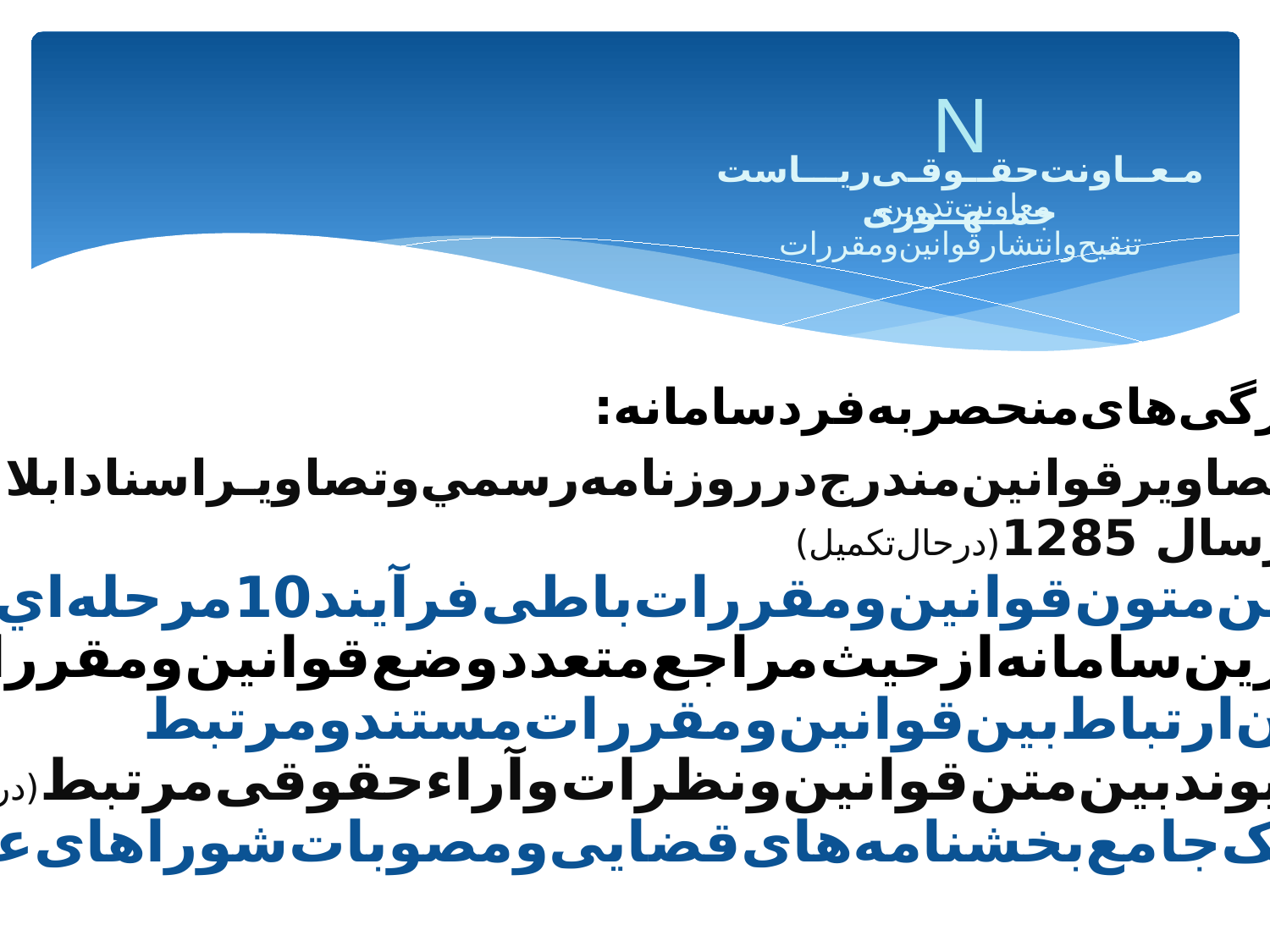

N
مـعــاونت‌حقــوقـی‌ریـــاست‌جمــهــوری
معاونت‌تدوین، تنقیح‌و‌انتشار‌قوانین‌و‌مقررات
ویژگی‌های‌منحصر‌به‌فرد‌سامانه:
6- مشتمل‌بر‌تصاوير‌قوانین‌مندرج‌در‌روزنامه‌رسمي‌و‌تصاویـر‌اسناد‌ابلاغی‌مصوبات
‌هیأت‌وزیران‌ازسال 1285(درحال‌تکمیل)
7- مطمئن‌ترين‌‌‌متون‌قوانین‌و‌مقررات‌با‌طی‌فرآيند‌10‌مرحله‌اي‌مقابله‌وتأييد
8- كامل‌ترين‌سامانه‌از‌حيث‌مراجع‌متعدد‌وضع‌قوانين‌ومقررات
9- امکان‌ارتباط‌بین‌قوانین‌و‌مقررات‌مستند‌و‌مرتبط
10- ایجاد‌پیوند‌بین‌متن‌قوانین‌و‌نظرات‌وآراءحقوقی‌مرتبط(درحال‌تکمیل)

11- تنها‌بانک‌جامع‌بخشنامه‌های‌قضایی‌ومصوبات‌شوراهای‌عالی(درحال‌تکمیل)